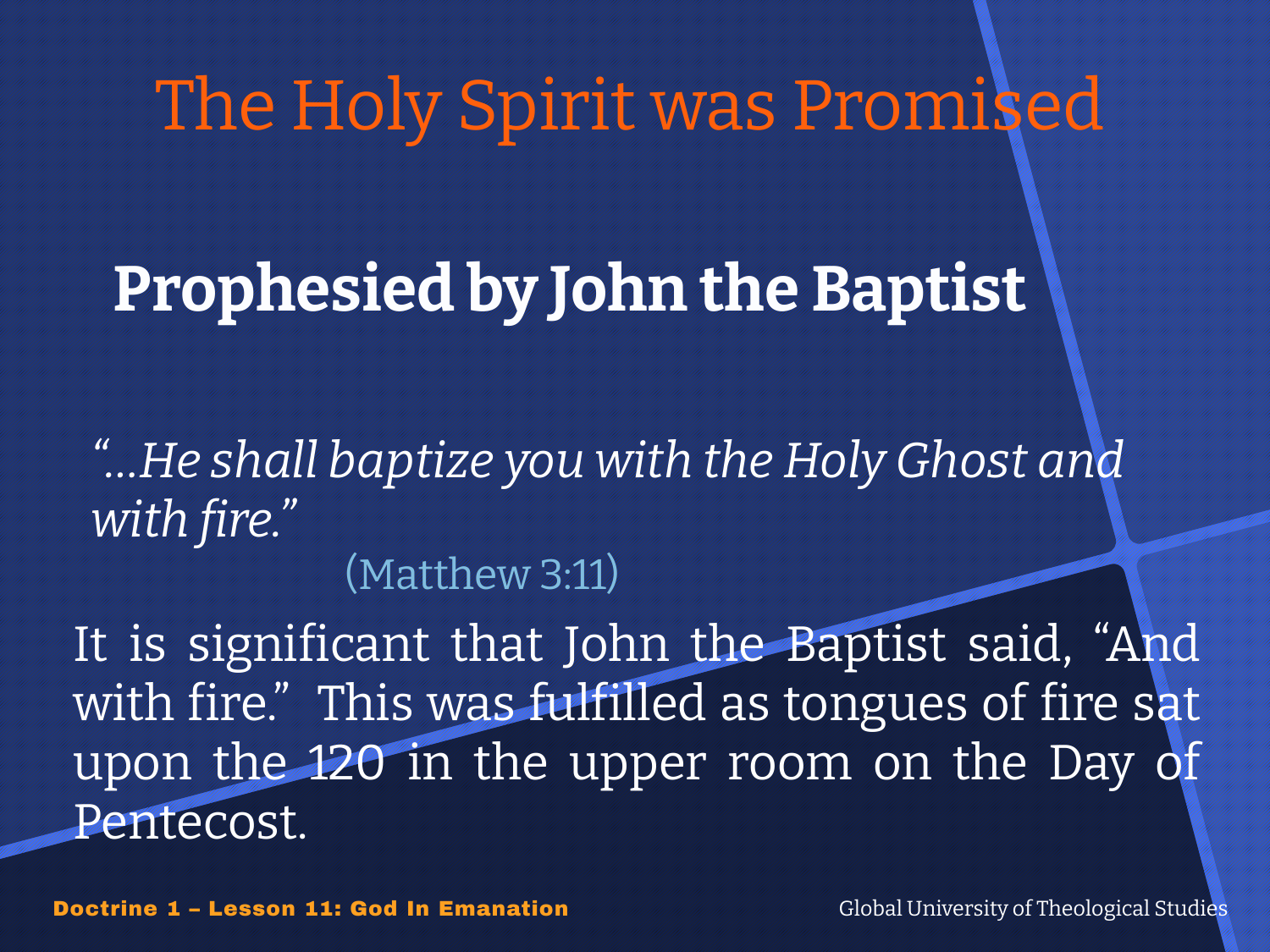

The Holy Spirit was Promised
Prophesied by John the Baptist
“…He shall baptize you with the Holy Ghost and with fire.”									(Matthew 3:11)
It is significant that John the Baptist said, “And with fire.”  This was fulfilled as tongues of fire sat upon the 120 in the upper room on the Day of Pentecost.
Doctrine 1 – Lesson 11: God In Emanation                                  Global University of Theological Studies